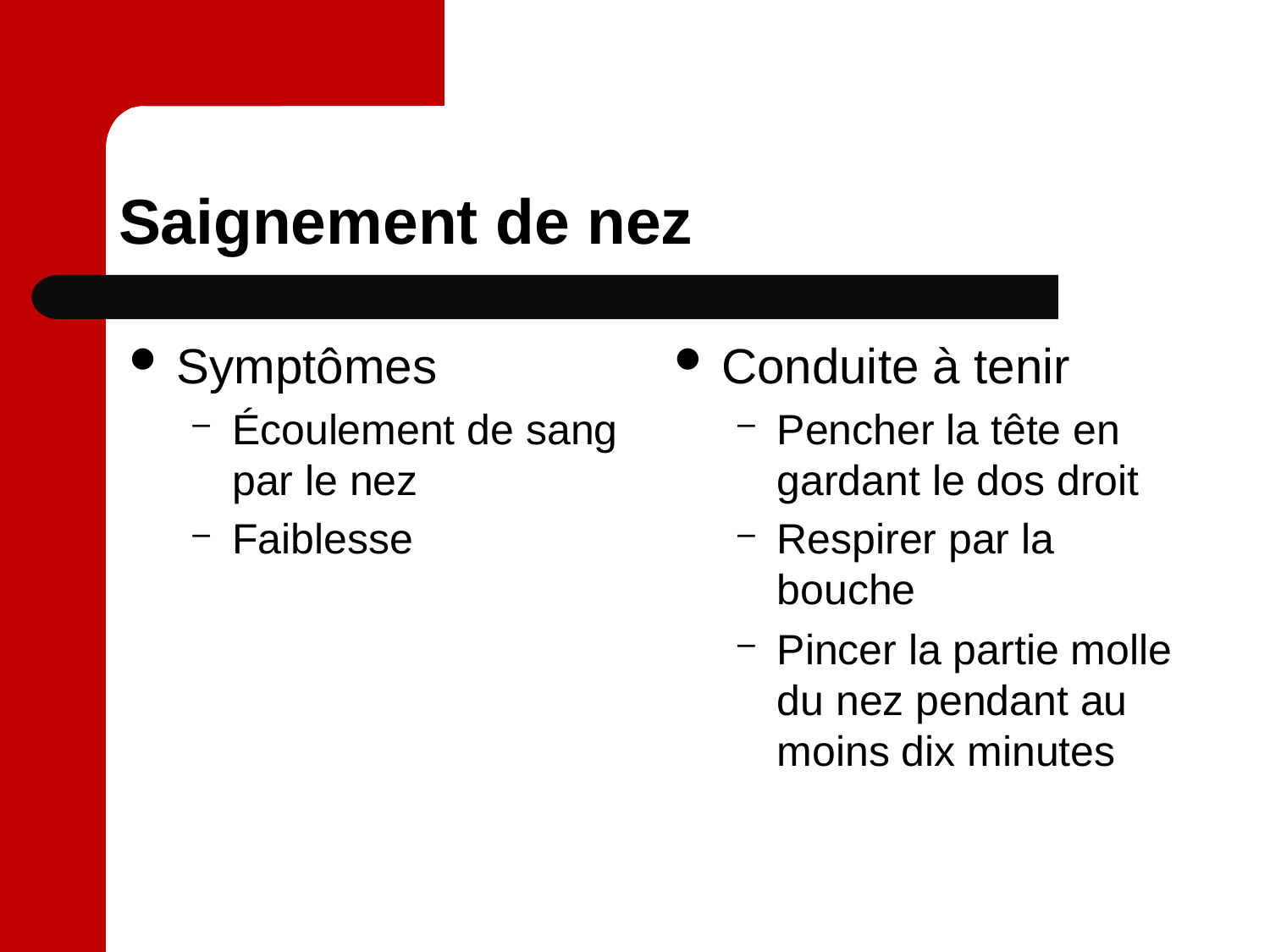

# Saignement de nez
Symptômes
Écoulement de sang par le nez
Faiblesse
Conduite à tenir
Pencher la tête en gardant le dos droit
Respirer par la bouche
Pincer la partie molle du nez pendant au moins dix minutes